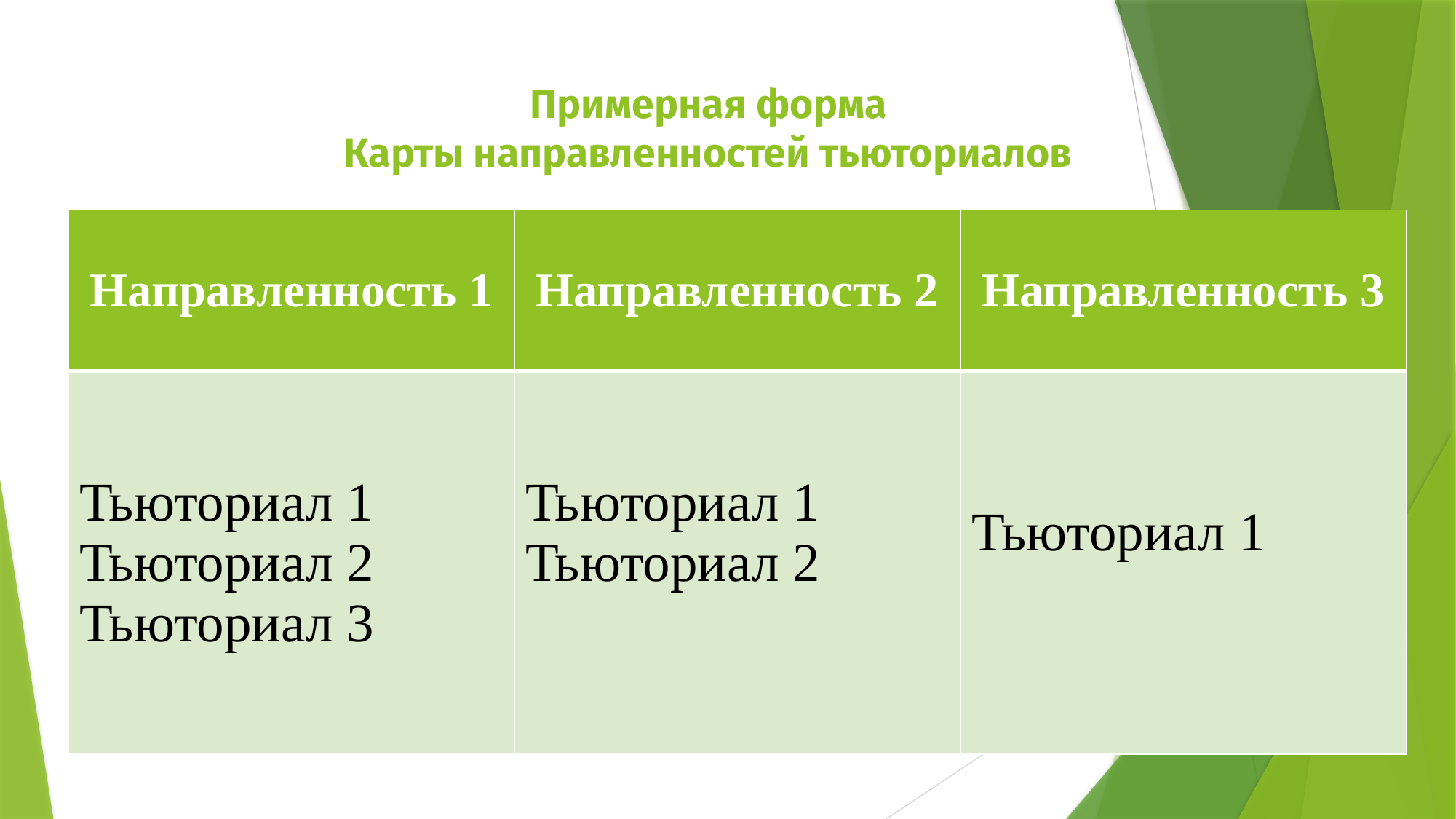

# Примерная форма Карты направленностей тьюториалов
| Направленность 1 | Направленность 2 | Направленность 3 |
| --- | --- | --- |
| Тьюториал 1 Тьюториал 2 Тьюториал 3 | Тьюториал 1 Тьюториал 2 | Тьюториал 1 |